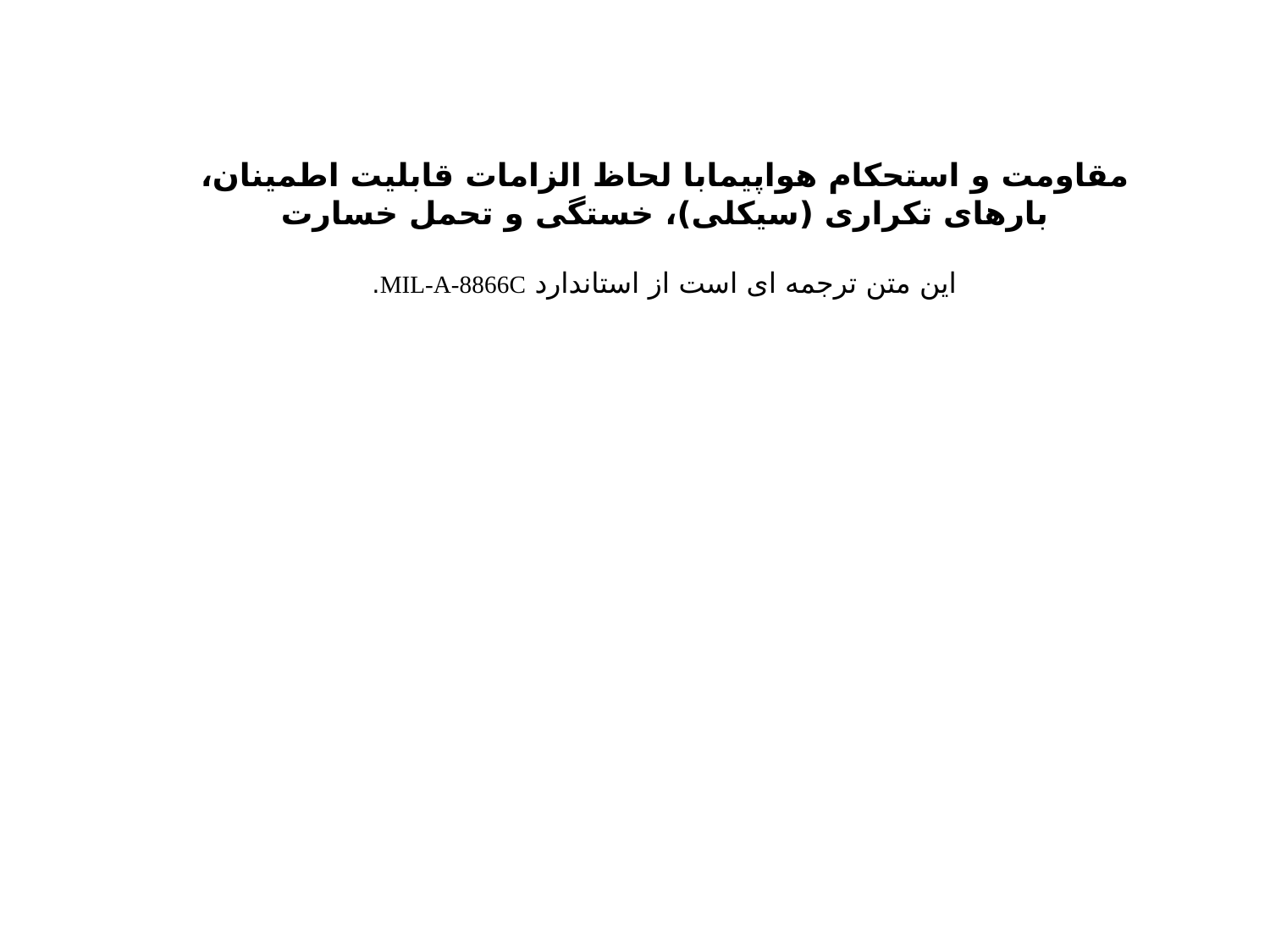

مقاومت و استحکام هواپیمابا لحاظ الزامات قابلیت اطمینان، بارهای تکراری (سیکلی)، خستگی و تحمل خسارت

این متن ترجمه ای است از استاندارد MIL-A-8866C.